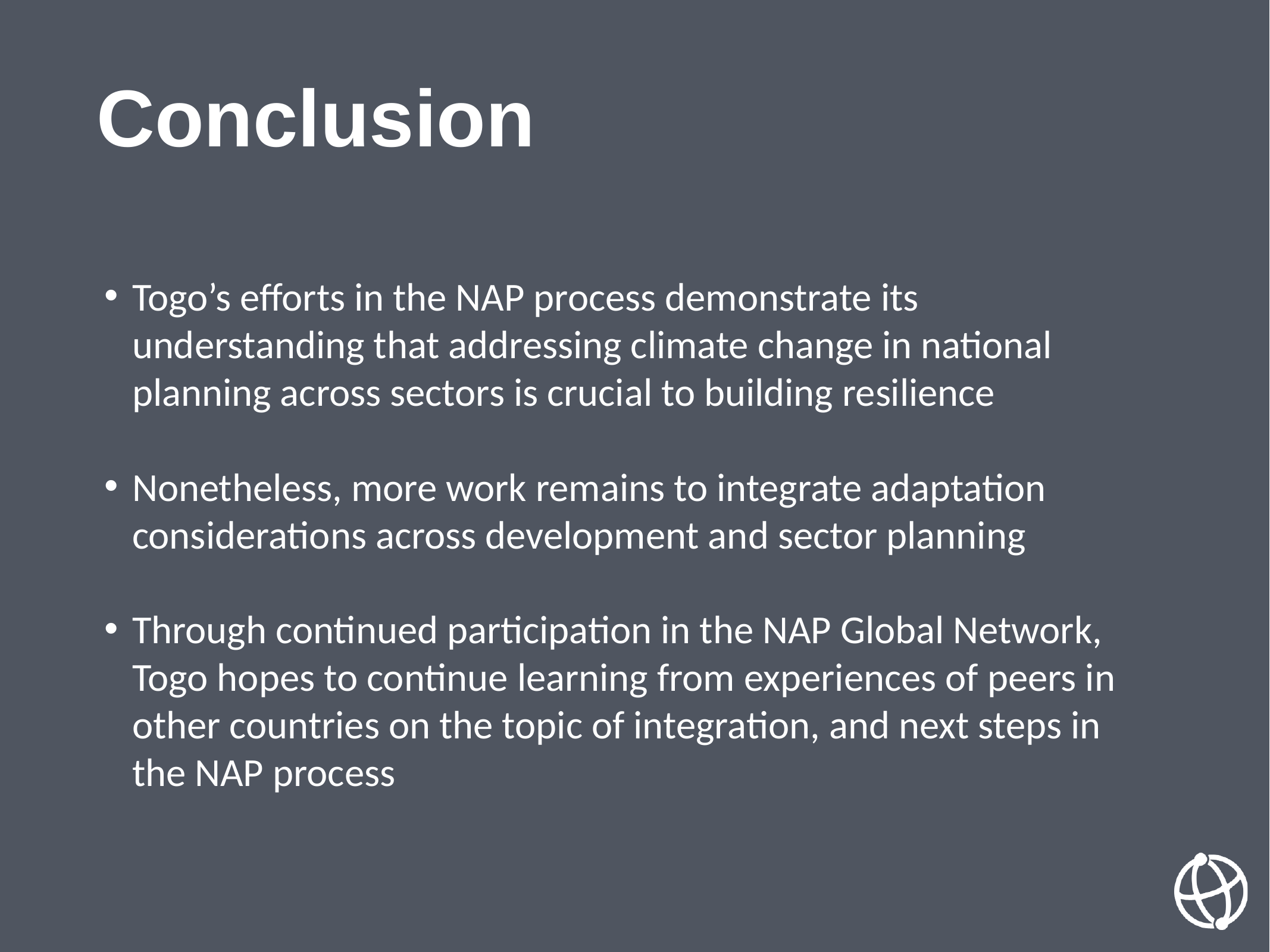

Conclusion

Togo’s efforts in the NAP process demonstrate its understanding that addressing climate change in national planning across sectors is crucial to building resilience

Nonetheless, more work remains to integrate adaptation considerations across development and sector planning

Through continued participation in the NAP Global Network, Togo hopes to continue learning from experiences of peers in other countries on the topic of integration, and next steps in the NAP process